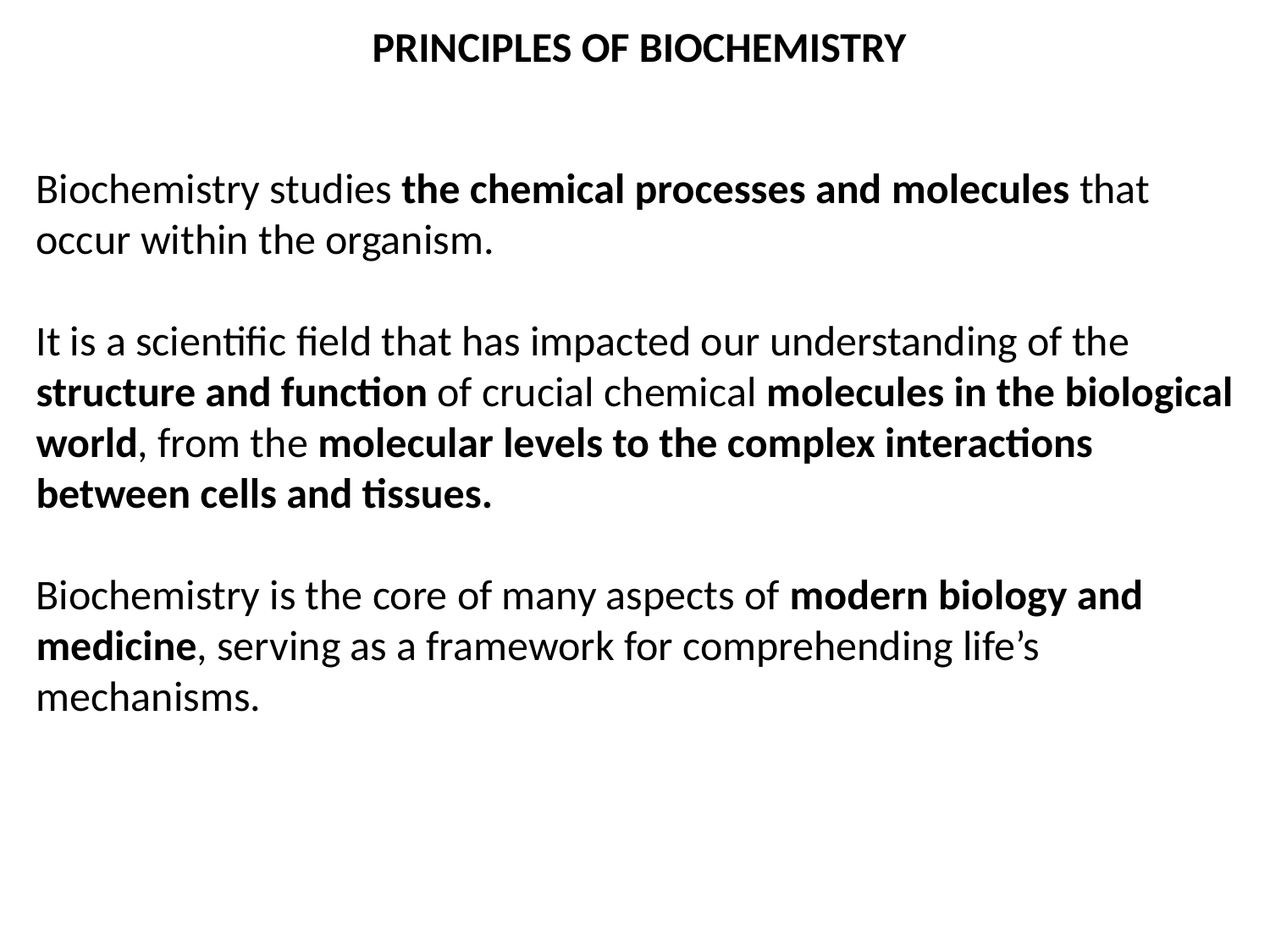

PRINCIPLES OF BIOCHEMISTRY
Biochemistry studies the chemical processes and molecules that occur within the organism.

It is a scientific field that has impacted our understanding of the structure and function of crucial chemical molecules in the biological world, from the molecular levels to the complex interactions between cells and tissues.

Biochemistry is the core of many aspects of modern biology and medicine, serving as a framework for comprehending life’s mechanisms.